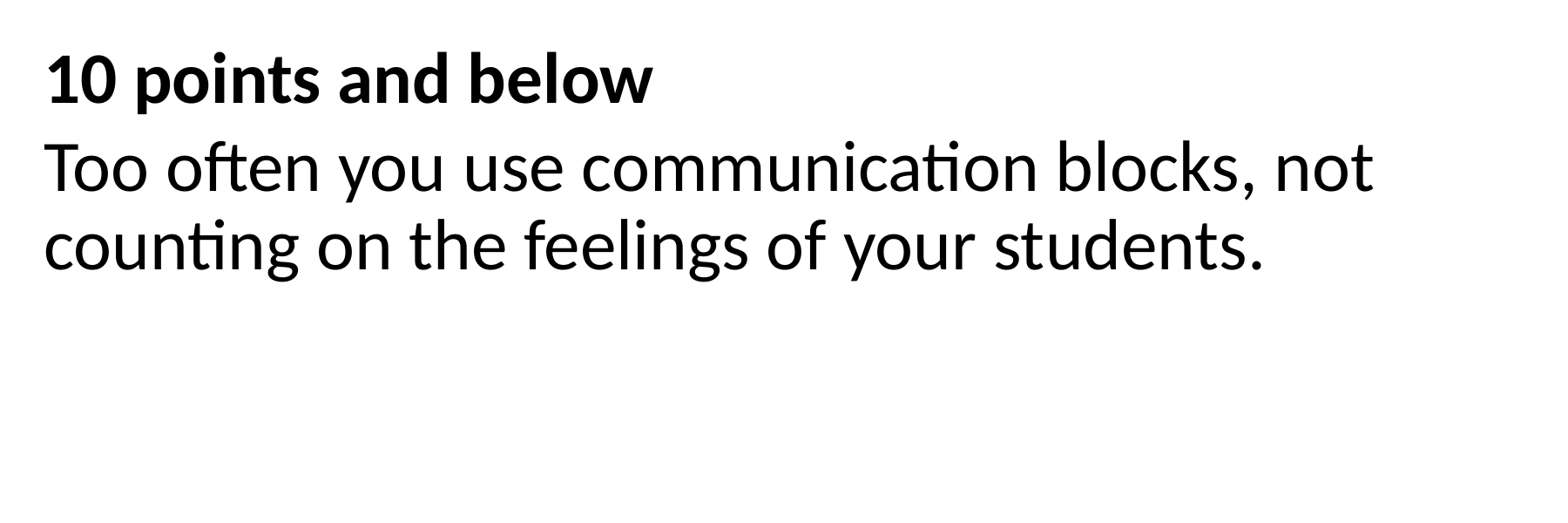

10 points and below
Too often you use communication blocks, not counting on the feelings of your students.